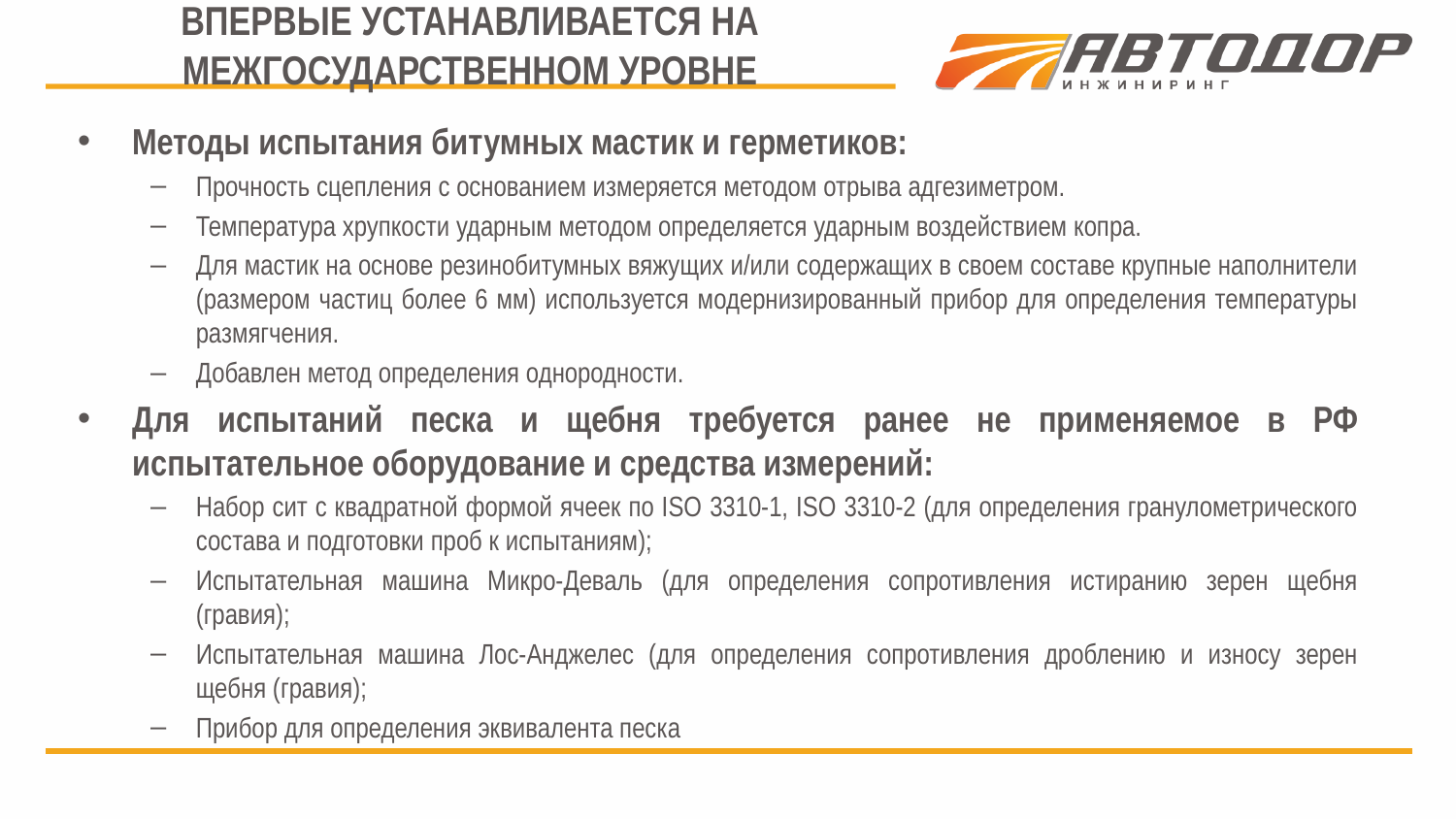

ВПЕРВЫЕ УСТАНАВЛИВАЕТСЯ НА МЕЖГОСУДАРСТВЕННОМ УРОВНЕ
Методы испытания битумных мастик и герметиков:
Прочность сцепления с основанием измеряется методом отрыва адгезиметром.
Температура хрупкости ударным методом определяется ударным воздействием копра.
Для мастик на основе резинобитумных вяжущих и/или содержащих в своем составе крупные наполнители (размером частиц более 6 мм) используется модернизированный прибор для определения температуры размягчения.
Добавлен метод определения однородности.
Для испытаний песка и щебня требуется ранее не применяемое в РФ испытательное оборудование и средства измерений:
Набор сит с квадратной формой ячеек по ISO 3310-1, ISO 3310-2 (для определения гранулометрического состава и подготовки проб к испытаниям);
Испытательная машина Микро-Деваль (для определения сопротивления истиранию зерен щебня (гравия);
Испытательная машина Лос-Анджелес (для определения сопротивления дроблению и износу зерен щебня (гравия);
Прибор для определения эквивалента песка